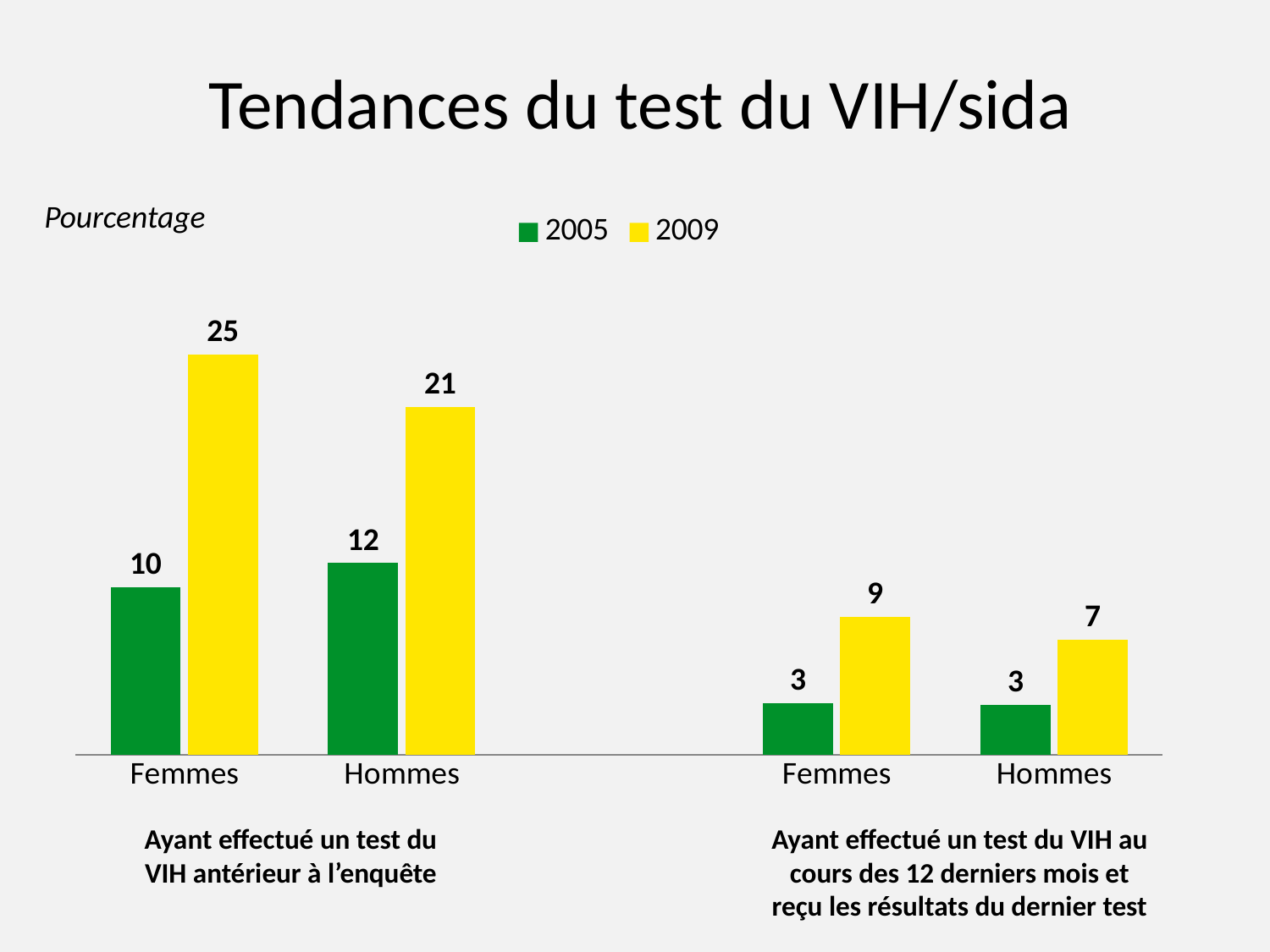

# Tendances du test du VIH/sida
Pourcentage

### Chart

| Category | 2005 | 2009 |
|---|---|---|
| Femmes | 10.3 | 24.6 |
| Hommes | 11.8 | 21.4 |
|  | None | None |
| Femmes | 3.2 | 8.5 |
| Hommes | 3.1 | 7.1 |
Ayant effectué un test du VIH antérieur à l’enquête
Ayant effectué un test du VIH au cours des 12 derniers mois et reçu les résultats du dernier test